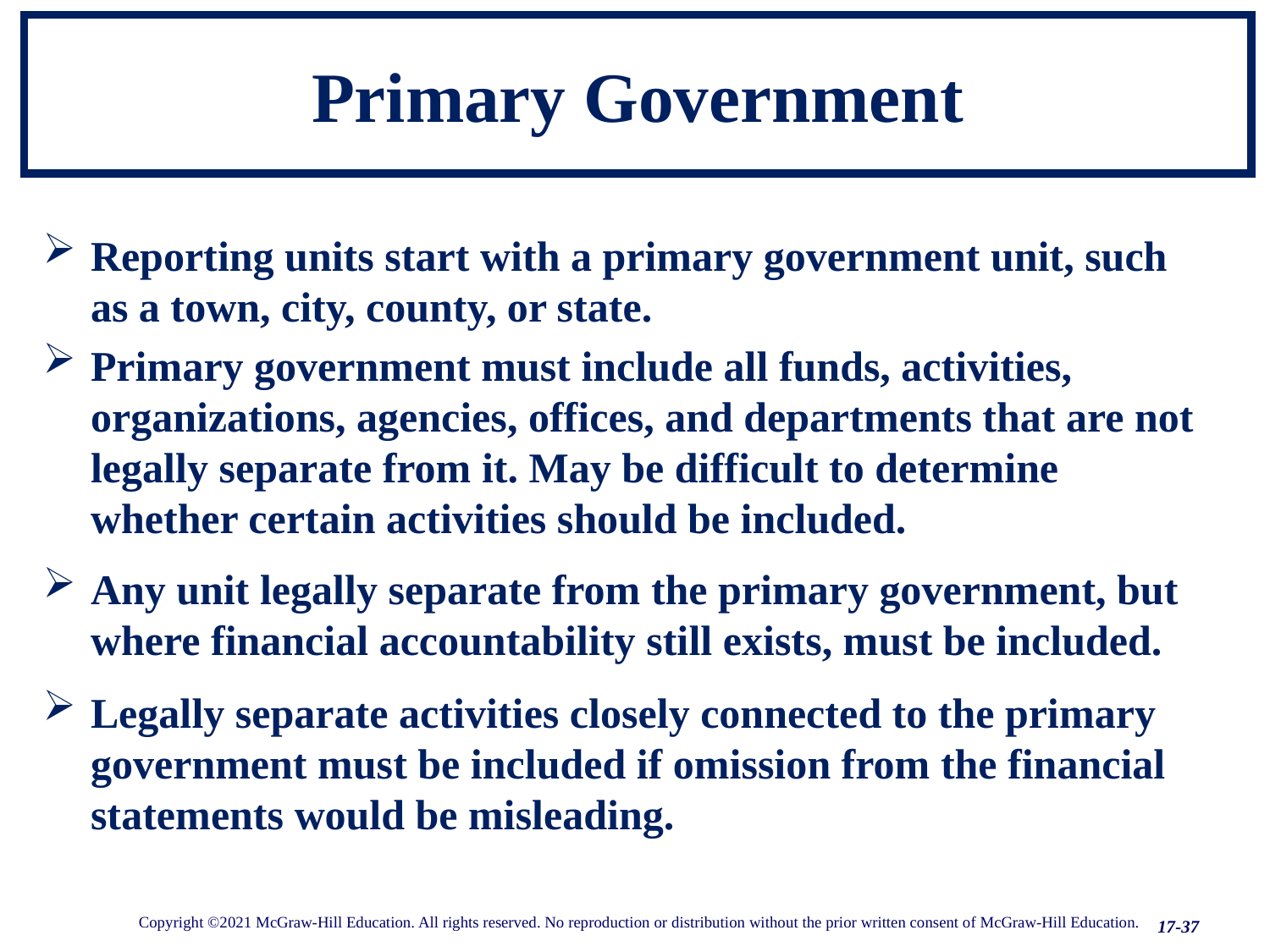

17-37
# Primary Government
Reporting units start with a primary government unit, such as a town, city, county, or state.
Primary government must include all funds, activities, organizations, agencies, offices, and departments that are not legally separate from it. May be difficult to determine whether certain activities should be included.
Any unit legally separate from the primary government, but where financial accountability still exists, must be included.
Legally separate activities closely connected to the primary government must be included if omission from the financial statements would be misleading.
17-37
Copyright ©2021 McGraw-Hill Education. All rights reserved. No reproduction or distribution without the prior written consent of McGraw-Hill Education.